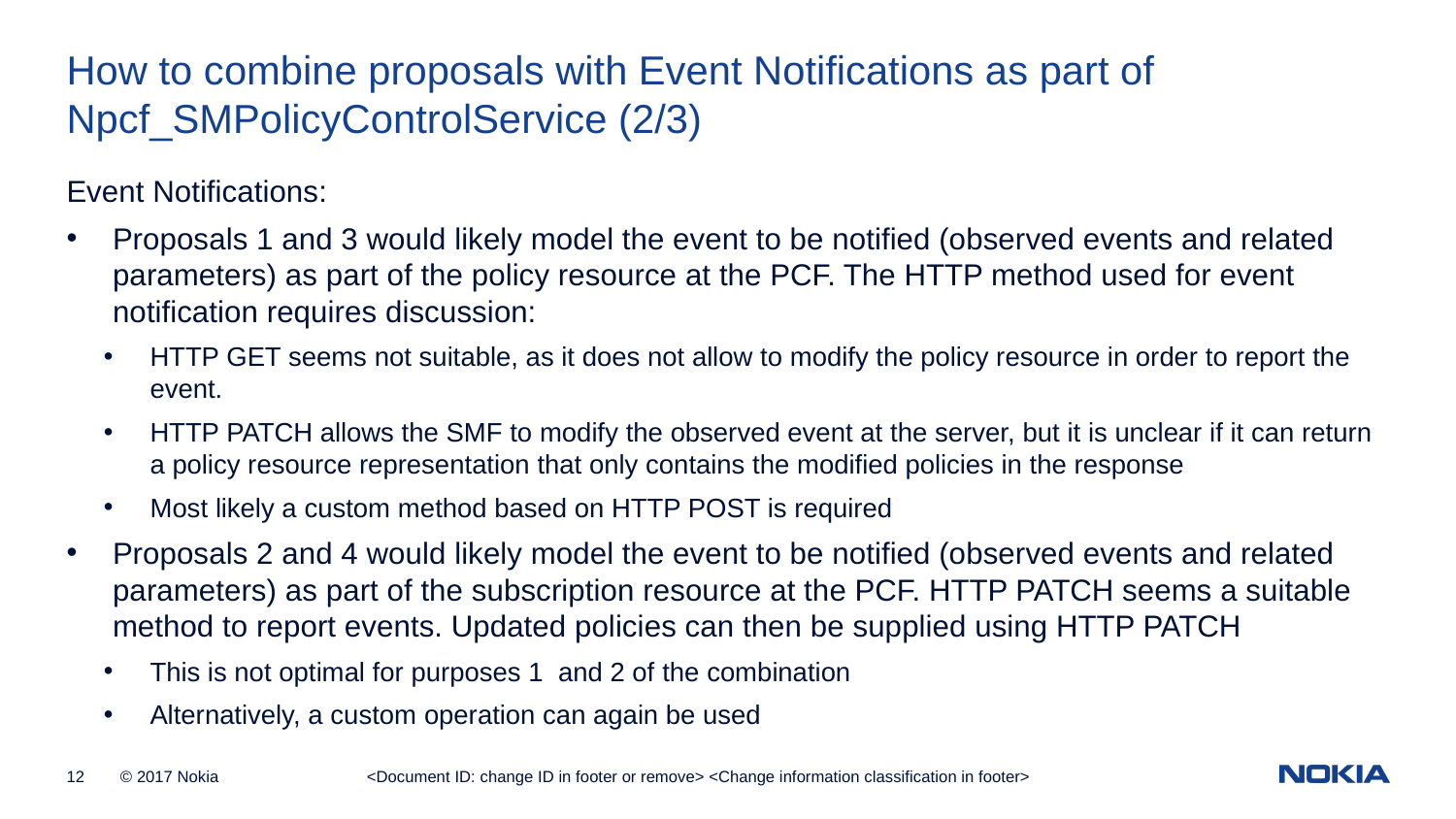

How to combine proposals with Event Notifications as part of Npcf_SMPolicyControlService (2/3)

Event Notifications:
Proposals 1 and 3 would likely model the event to be notified (observed events and related parameters) as part of the policy resource at the PCF. The HTTP method used for event notification requires discussion:
HTTP GET seems not suitable, as it does not allow to modify the policy resource in order to report the event.
HTTP PATCH allows the SMF to modify the observed event at the server, but it is unclear if it can return a policy resource representation that only contains the modified policies in the response
Most likely a custom method based on HTTP POST is required
Proposals 2 and 4 would likely model the event to be notified (observed events and related parameters) as part of the subscription resource at the PCF. HTTP PATCH seems a suitable method to report events. Updated policies can then be supplied using HTTP PATCH
This is not optimal for purposes 1  and 2 of the combination
Alternatively, a custom operation can again be used

<Document ID: change ID in footer or remove> <Change information classification in footer>